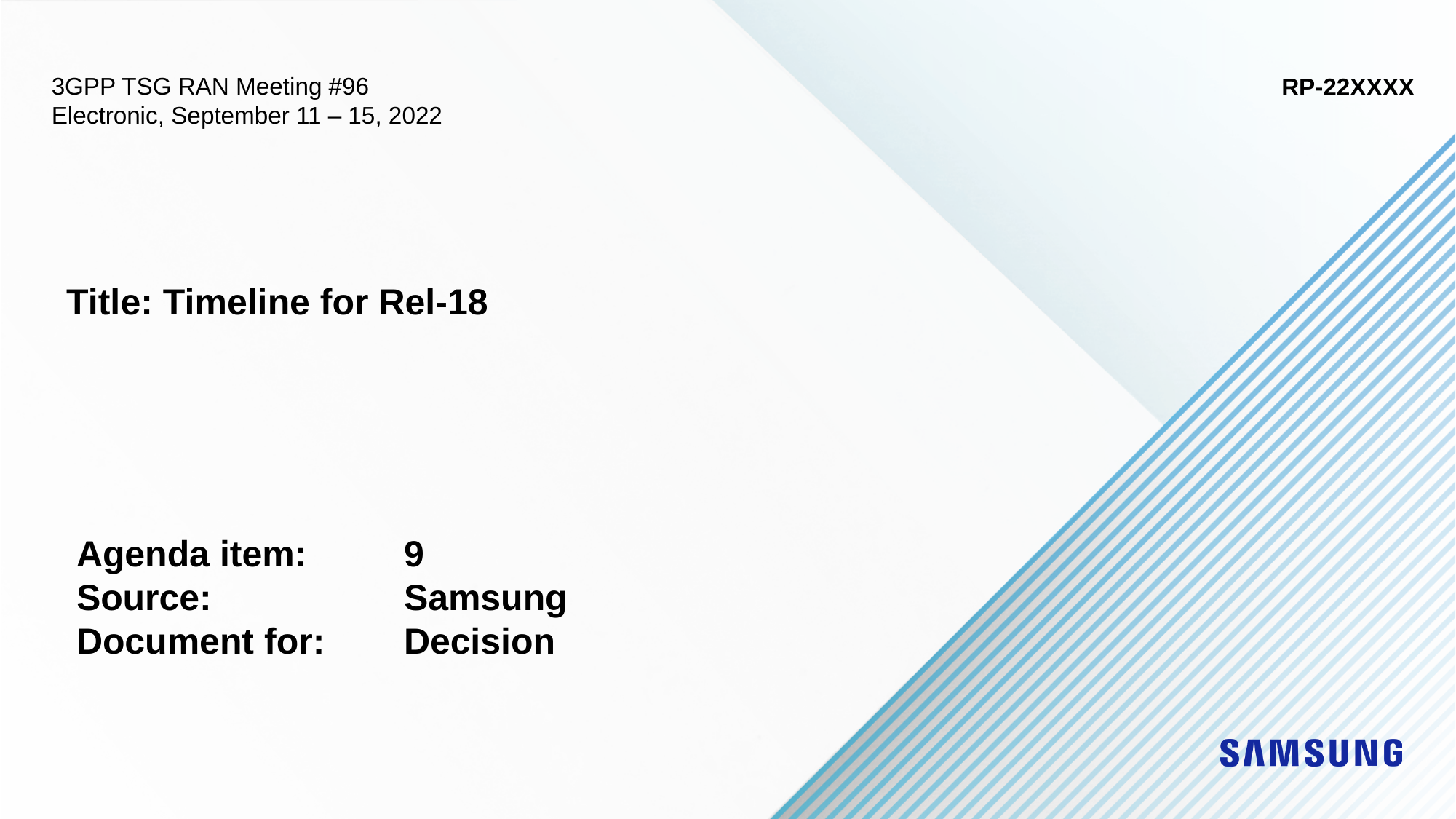

3GPP TSG RAN Meeting #96
Electronic, September 11 – 15, 2022
RP-22XXXX
Title: Timeline for Rel-18
Agenda item: 	9
Source: 		Samsung
Document for: 	Decision